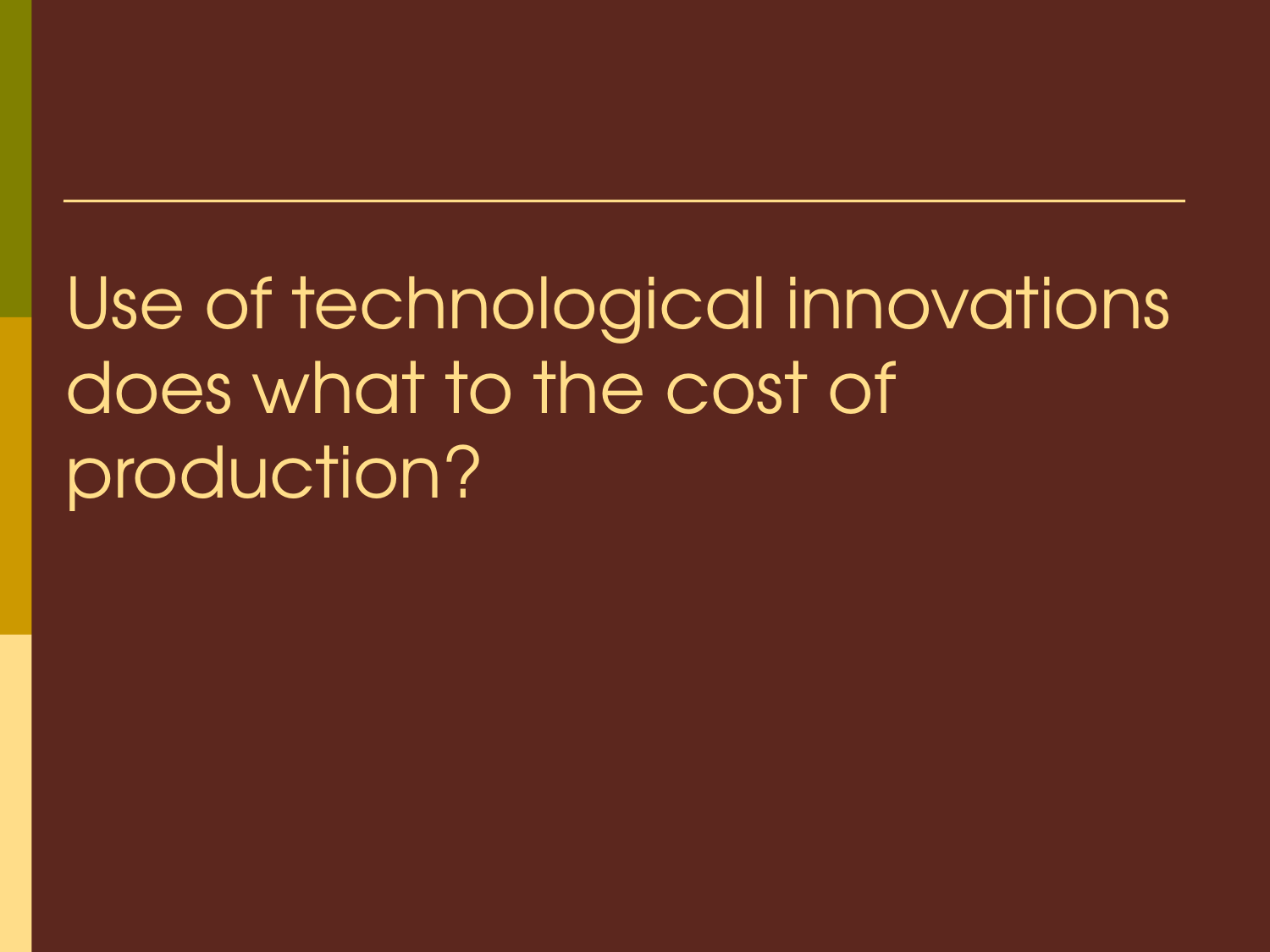

# Use of technological innovations does what to the cost of production?